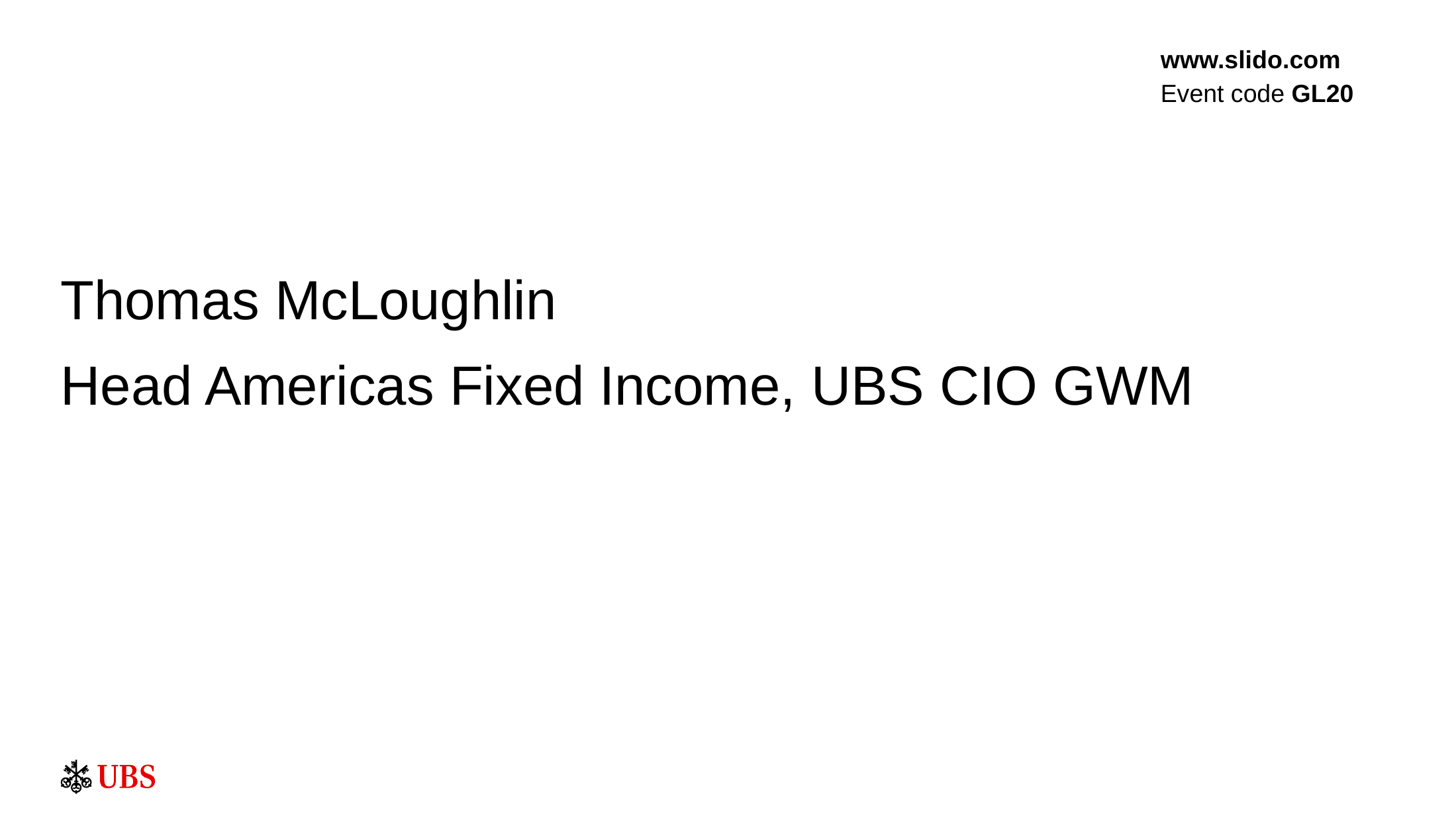

www.slido.com
Event code GL20
Thomas McLoughlin
Head Americas Fixed Income, UBS CIO GWM